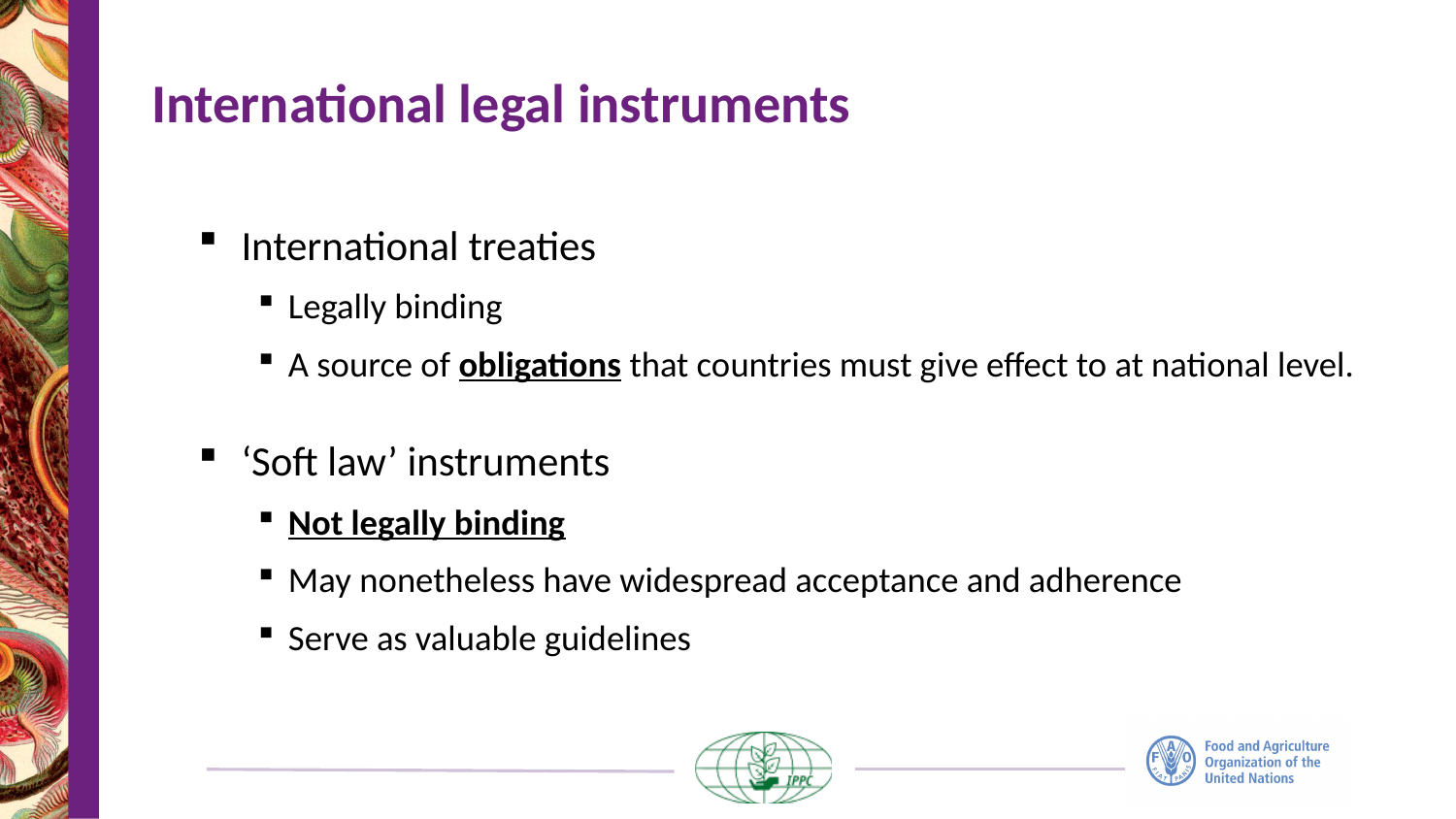

# International legal instruments
International treaties
Legally binding
A source of obligations that countries must give effect to at national level.

‘Soft law’ instruments
Not legally binding
May nonetheless have widespread acceptance and adherence
Serve as valuable guidelines